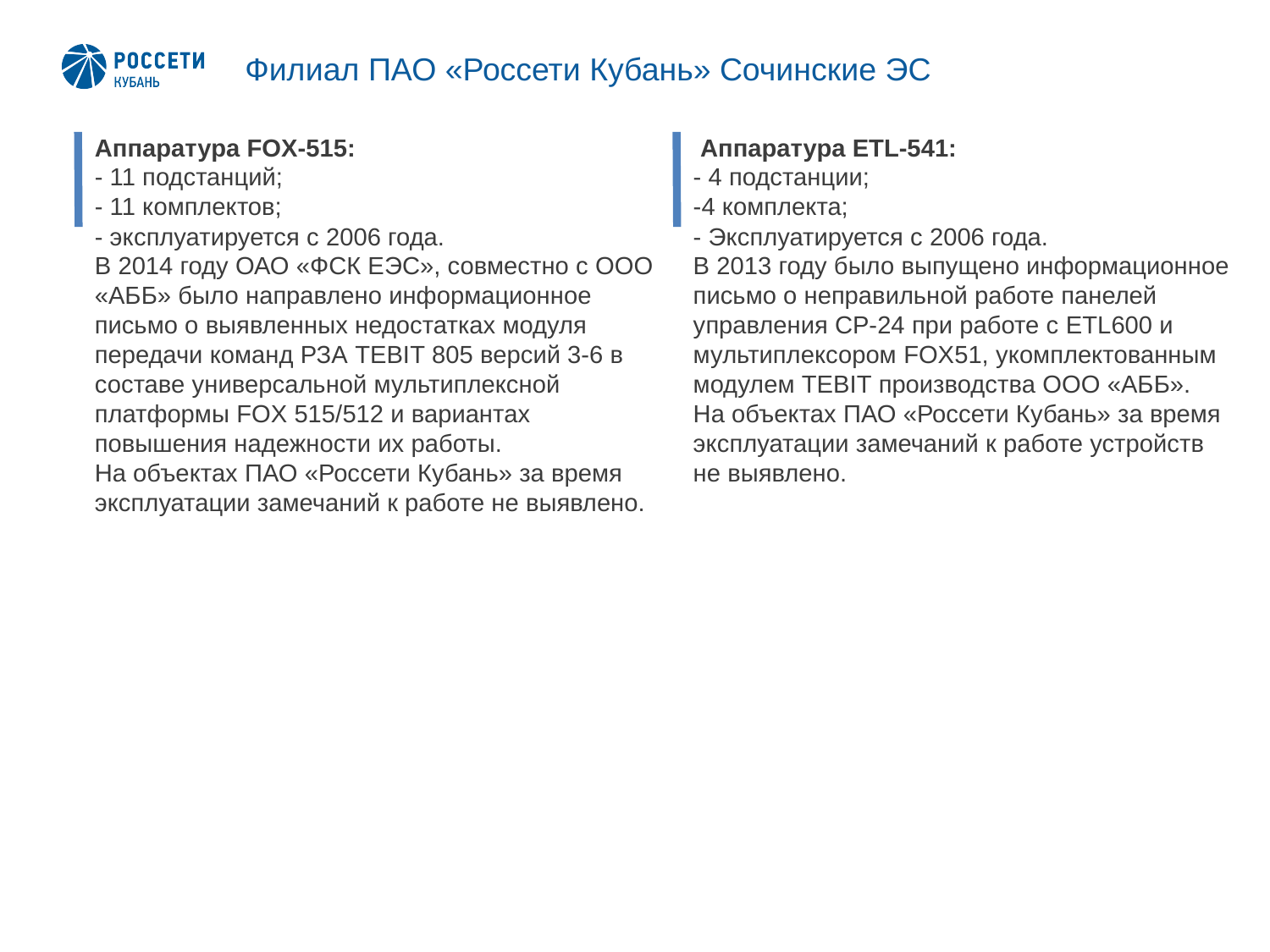

# Филиал ПАО «Россети Кубань» Сочинские ЭС

Аппаратура FOX-515:
- 11 подстанций;
- 11 комплектов;
- эксплуатируется с 2006 года.
В 2014 году ОАО «ФСК ЕЭС», совместно с ООО «АББ» было направлено информационное письмо о выявленных недостатках модуля передачи команд РЗА TEBIT 805 версий 3-6 в составе универсальной мультиплексной платформы FOX 515/512 и вариантах повышения надежности их работы.
На объектах ПАО «Россети Кубань» за время эксплуатации замечаний к работе не выявлено.

 Аппаратура ETL-541:
- 4 подстанции;
-4 комплекта;
- Эксплуатируется с 2006 года.
В 2013 году было выпущено информационное письмо о неправильной работе панелей управления СР-24 при работе с ETL600 и мультиплексором FOX51, укомплектованным модулем TEBIT производства ООО «АББ».
На объектах ПАО «Россети Кубань» за время эксплуатации замечаний к работе устройств не выявлено.